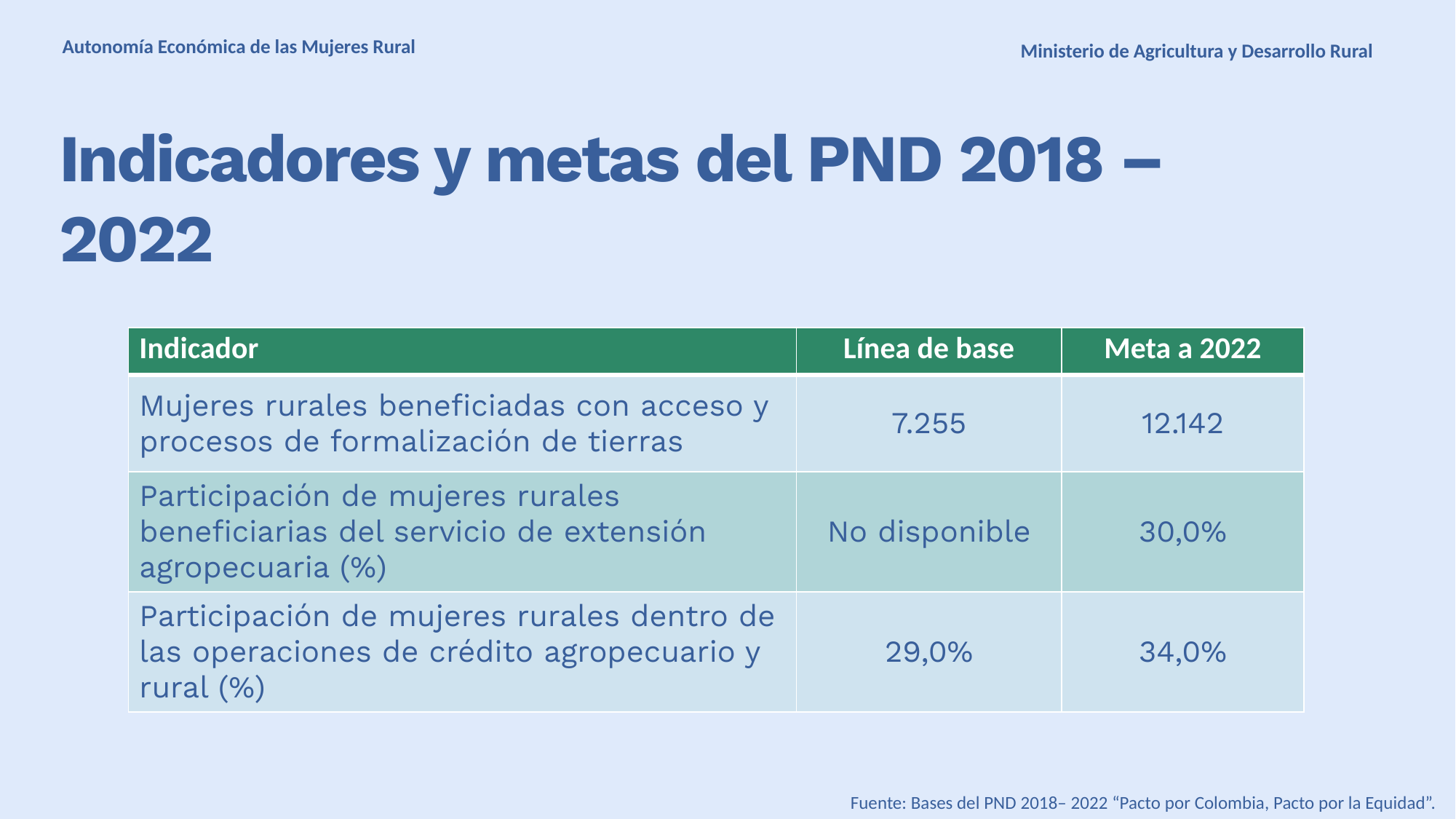

Autonomía Económica de las Mujeres Rural
Ministerio de Agricultura y Desarrollo Rural
Indicadores y metas del PND 2018 – 2022
| Indicador | Línea de base | Meta a 2022 |
| --- | --- | --- |
| Mujeres rurales beneficiadas con acceso y procesos de formalización de tierras | 7.255 | 12.142 |
| Participación de mujeres rurales beneficiarias del servicio de extensión agropecuaria (%) | No disponible | 30,0% |
| Participación de mujeres rurales dentro de las operaciones de crédito agropecuario y rural (%) | 29,0% | 34,0% |
Fuente: Bases del PND 2018– 2022 “Pacto por Colombia, Pacto por la Equidad”.